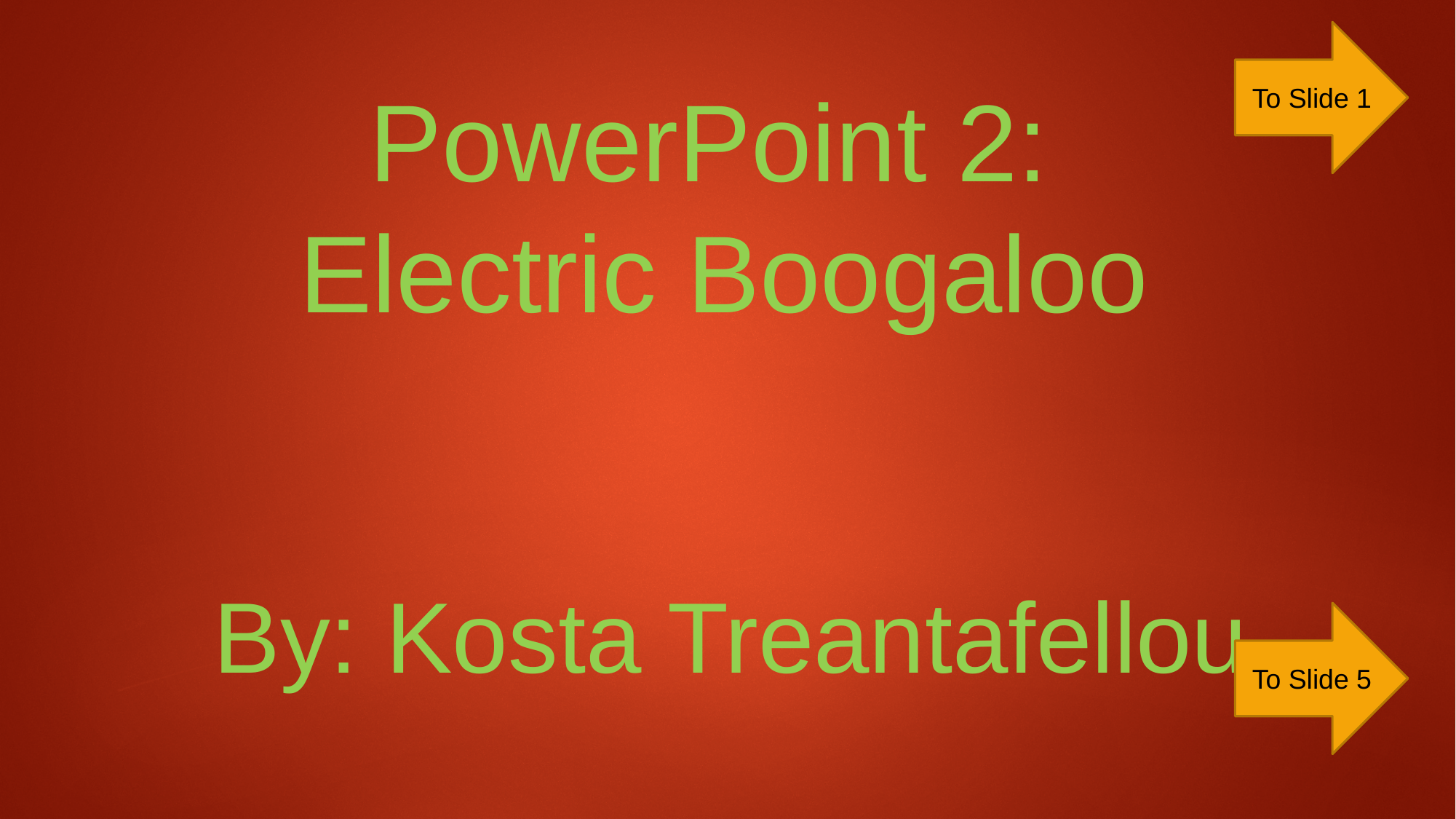

# PowerPoint 2: Electric Boogaloo
To Slide 1
By: Kosta Treantafellou

To Slide 5